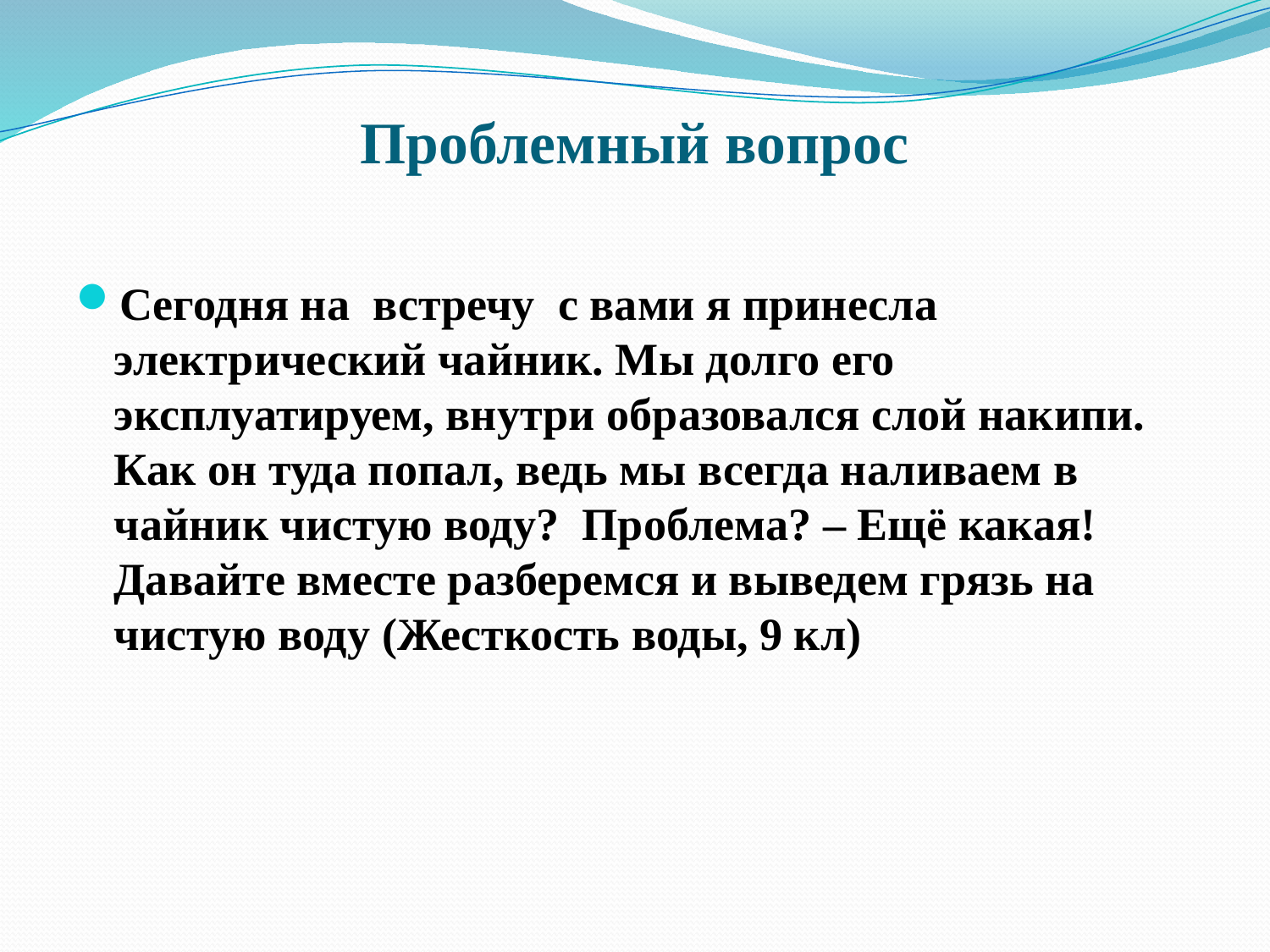

# Проблемный вопрос
Сегодня на  встречу  с вами я принесла электрический чайник. Мы долго его эксплуатируем, внутри образовался слой накипи. Как он туда попал, ведь мы всегда наливаем в чайник чистую воду?  Проблема? – Ещё какая! Давайте вместе разберемся и выведем грязь на чистую воду (Жесткость воды, 9 кл)